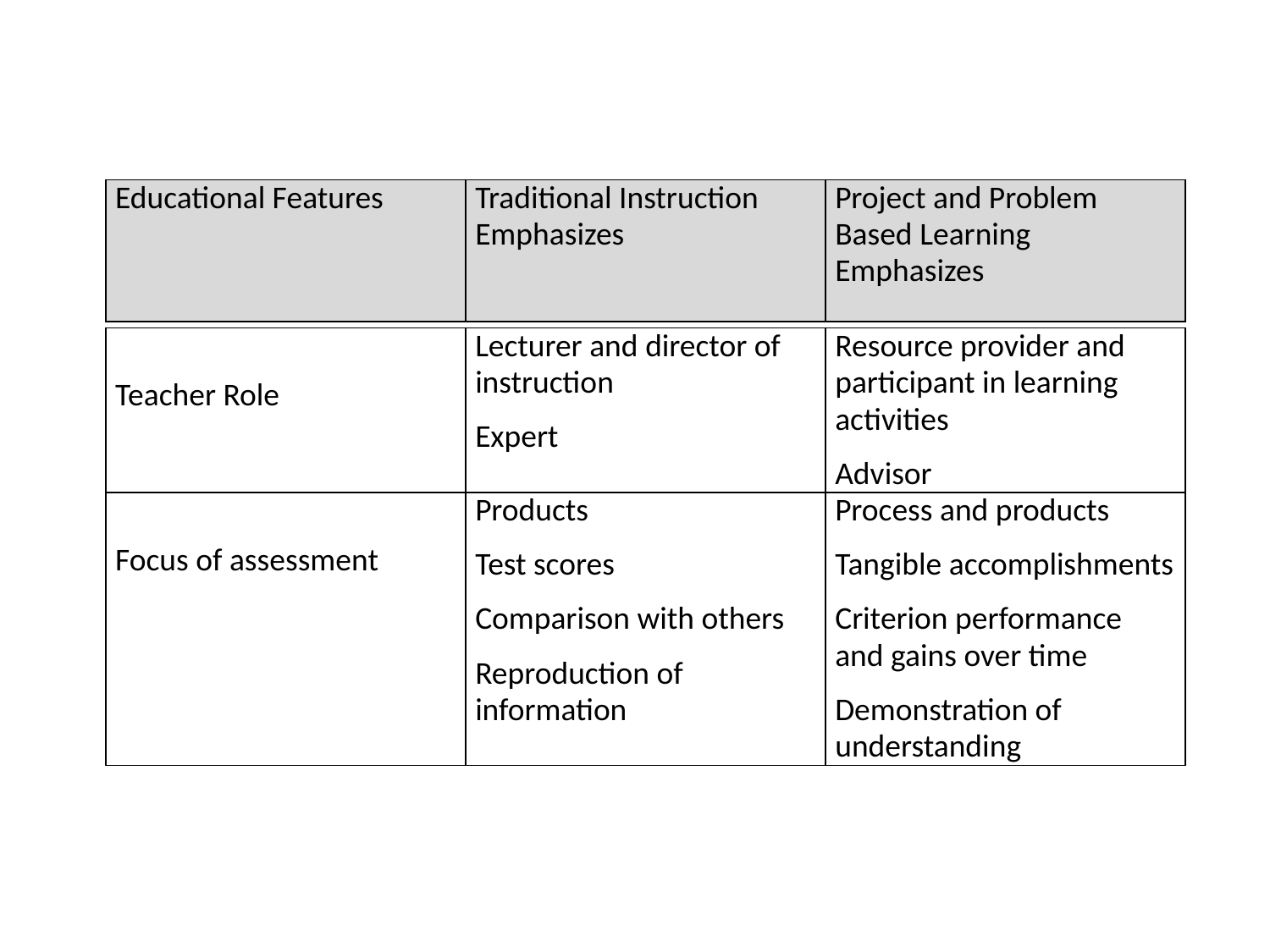

| Educational Features | Traditional Instruction Emphasizes | Project and Problem Based Learning Emphasizes |
| --- | --- | --- |
| Teacher Role | Lecturer and director of instruction Expert | Resource provider and participant in learning activities Advisor |
| --- | --- | --- |
| Focus of assessment | Products Test scores Comparison with others Reproduction of information | Process and products Tangible accomplishments Criterion performance and gains over time Demonstration of understanding |